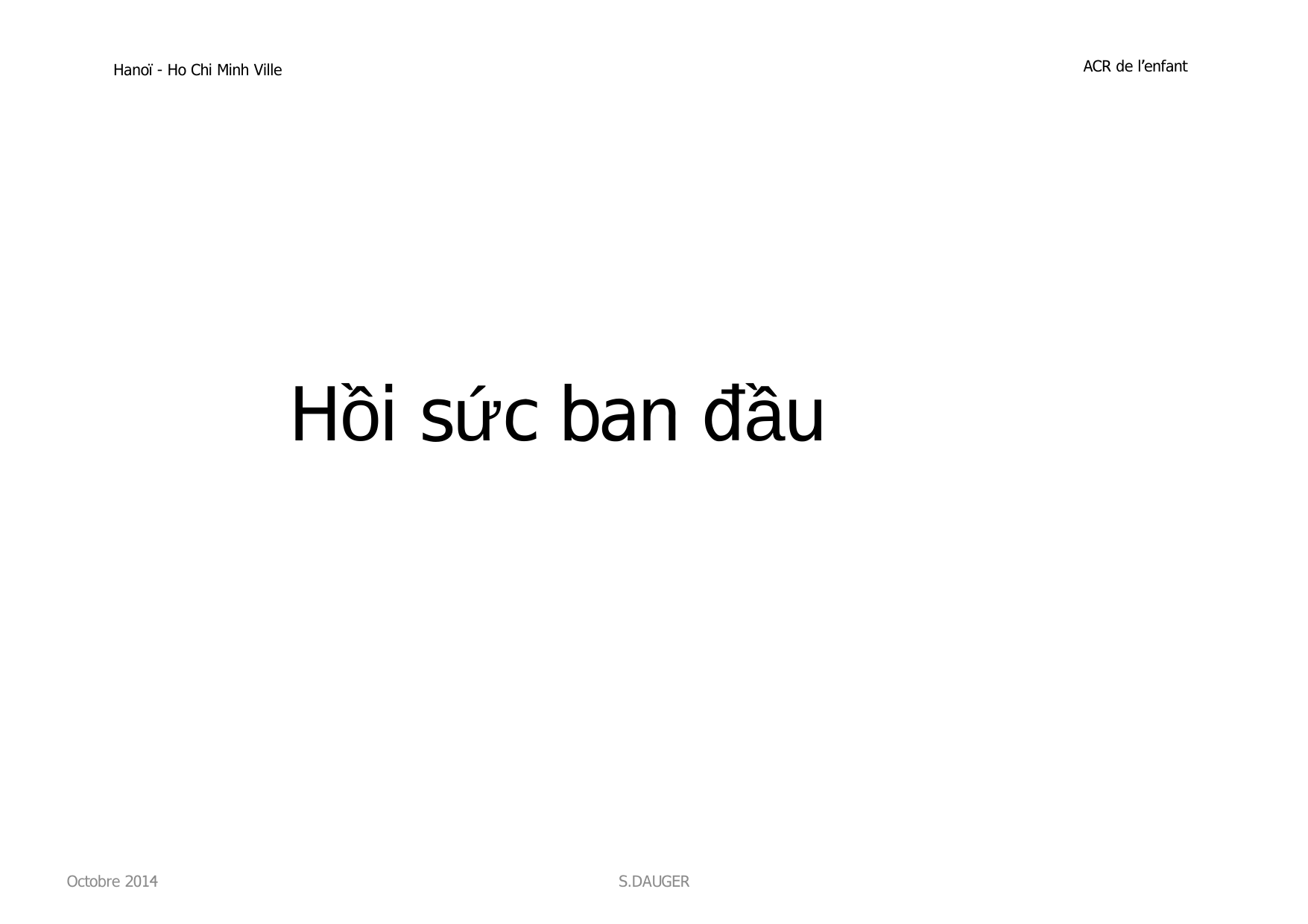

ACR de l’enfant
Hanoï - Ho Chi Minh Ville
Hồi sức ban đầu
Octobre 2014
S.DAUGER